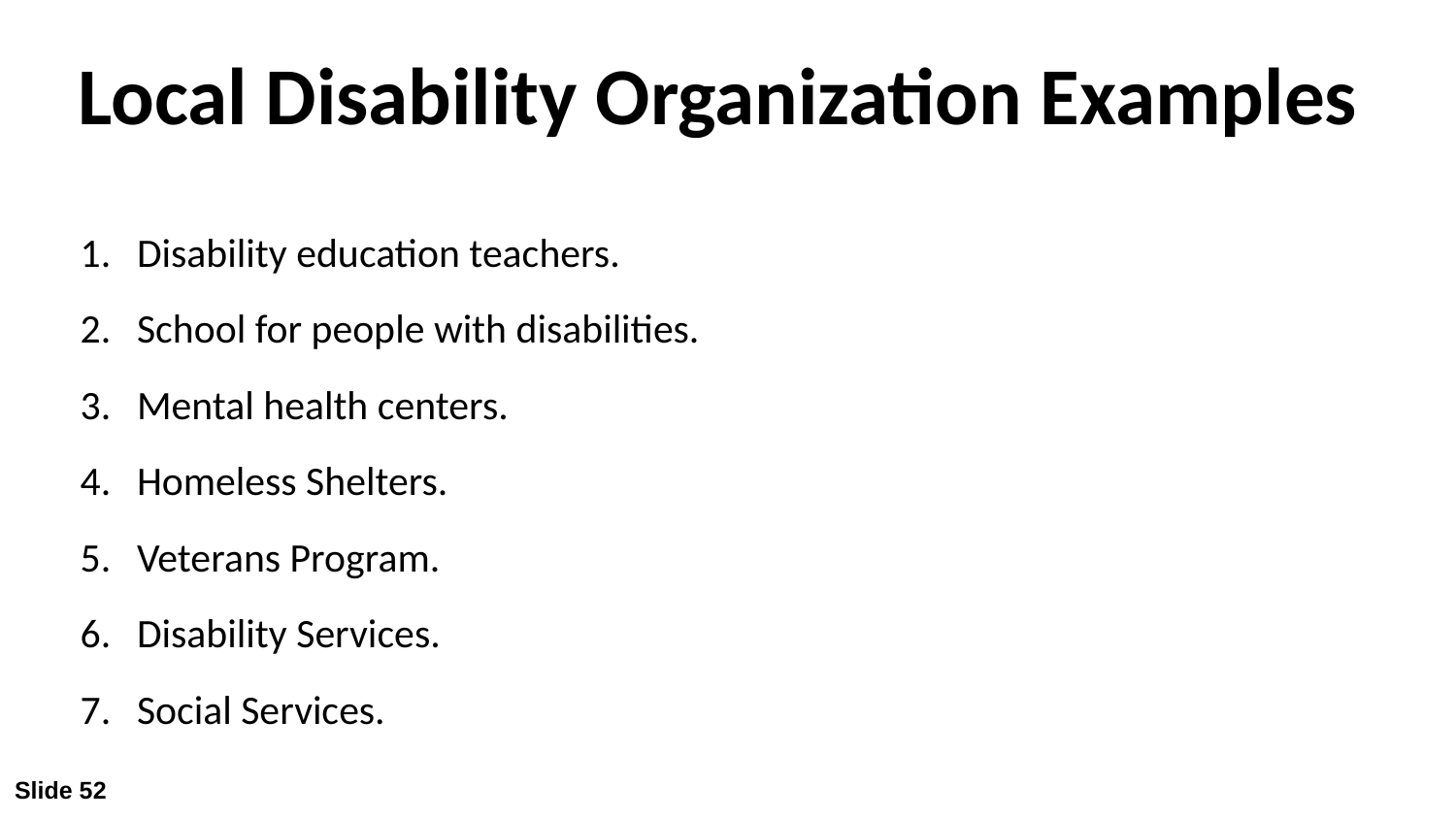

# Local Disability Organization Examples
Disability education teachers.
School for people with disabilities.
Mental health centers.
Homeless Shelters.
Veterans Program.
Disability Services.
Social Services.
Slide 52